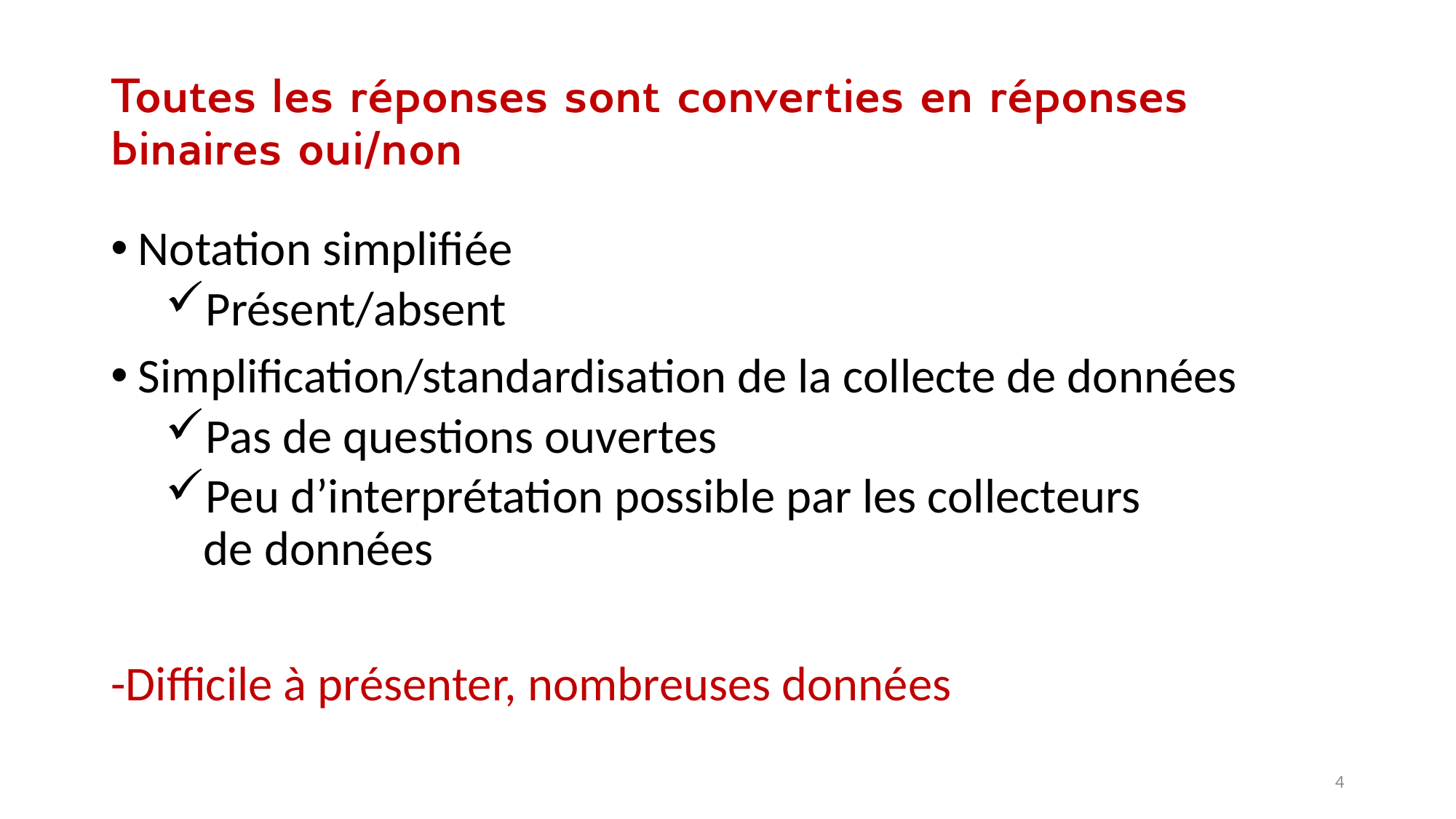

# Toutes les réponses sont converties en réponses binaires oui/non
Notation simplifiée
Présent/absent
Simplification/standardisation de la collecte de données
Pas de questions ouvertes
Peu d’interprétation possible par les collecteurs
 de données

-Difficile à présenter, nombreuses données
4